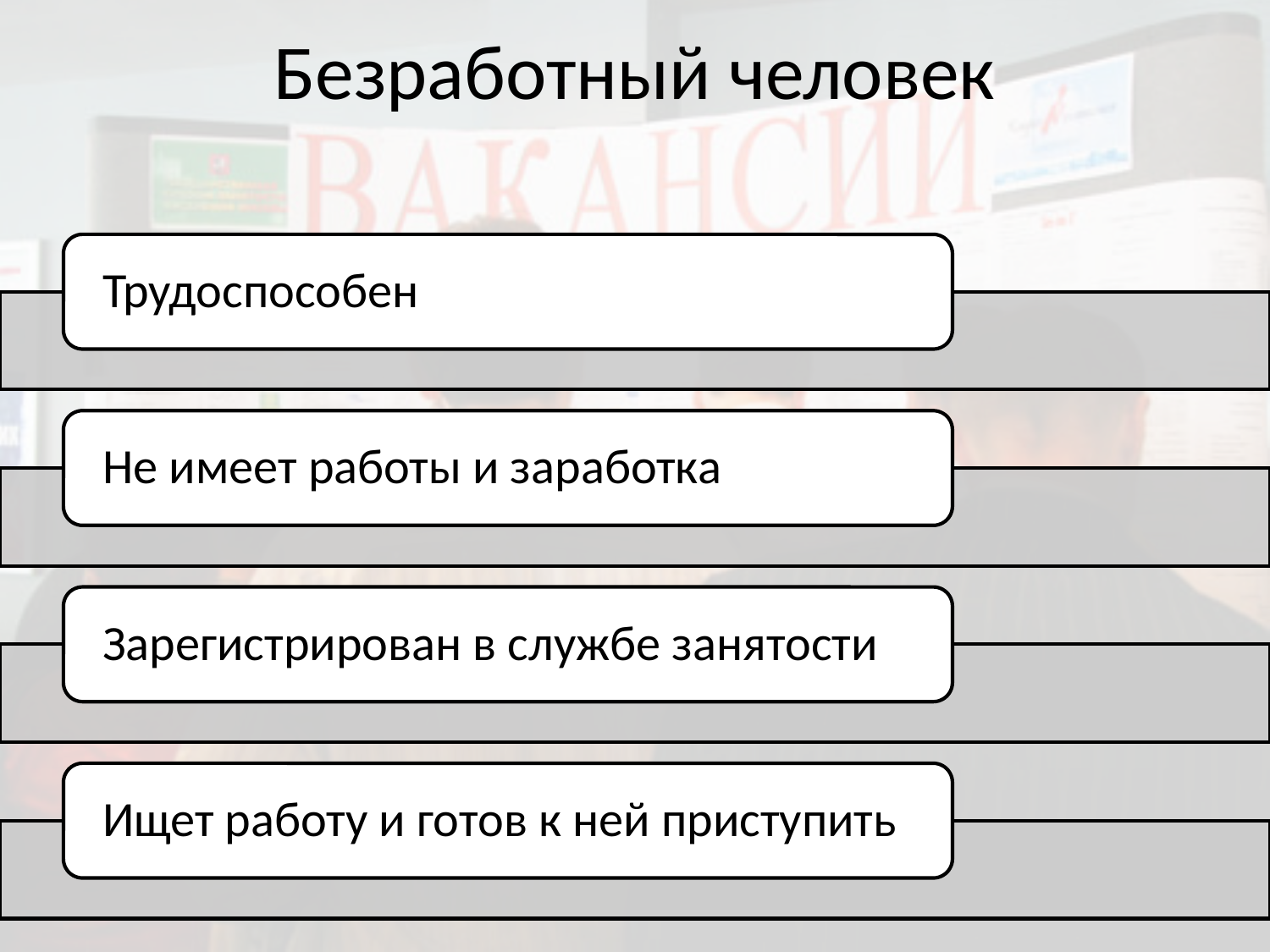

# Безработный человек
Трудоспособен
Не имеет работы и заработка
Зарегистрирован в службе занятости
Ищет работу и готов к ней приступить